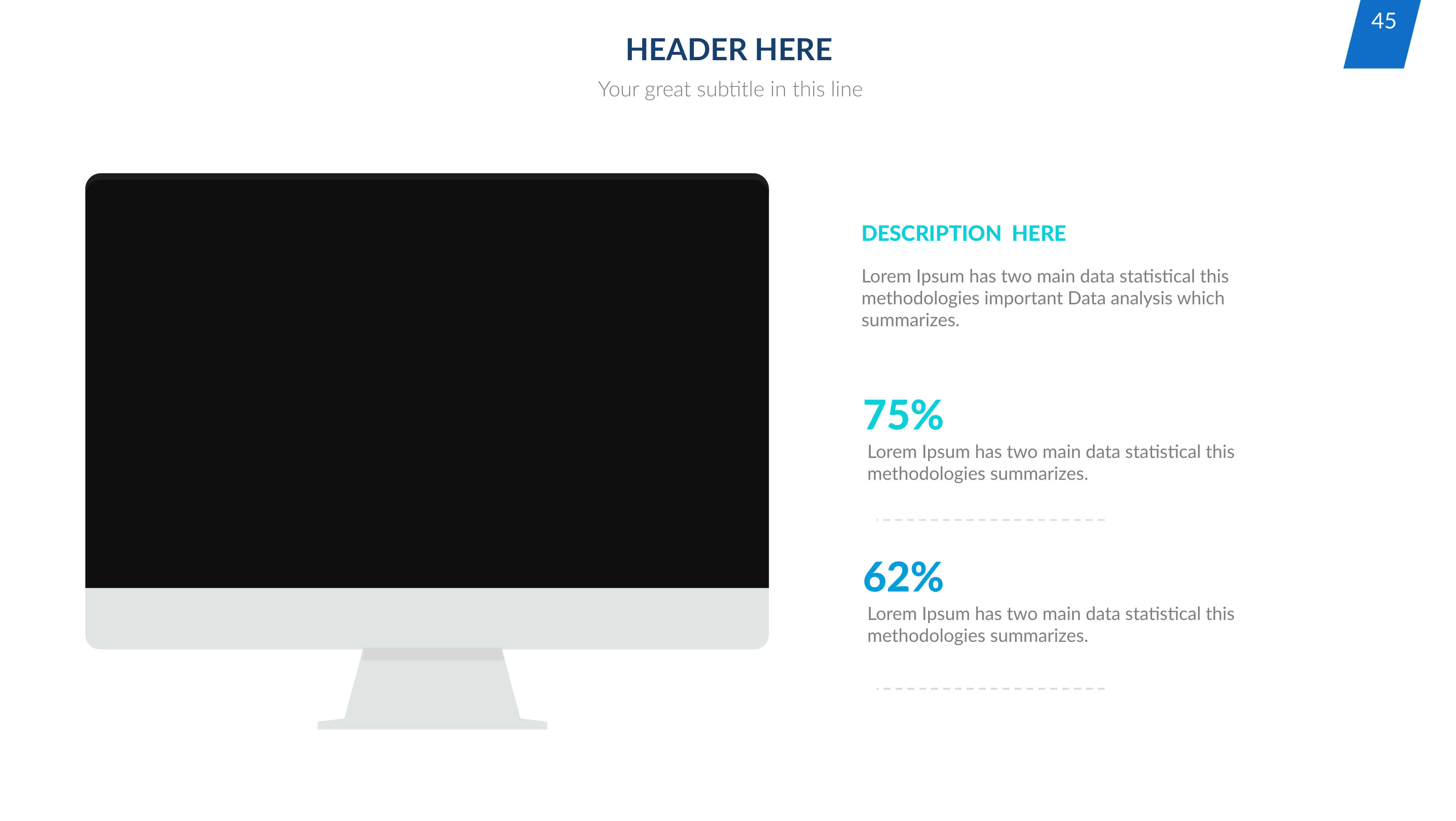

HEADER HERE
Your great subtitle in this line

DESCRIPTION  HERE
Lorem Ipsum has two main data statistical this methodologies important Data analysis which summarizes.
75%
Lorem Ipsum has two main data statistical this methodologies summarizes.
62%
Lorem Ipsum has two main data statistical this methodologies summarizes.